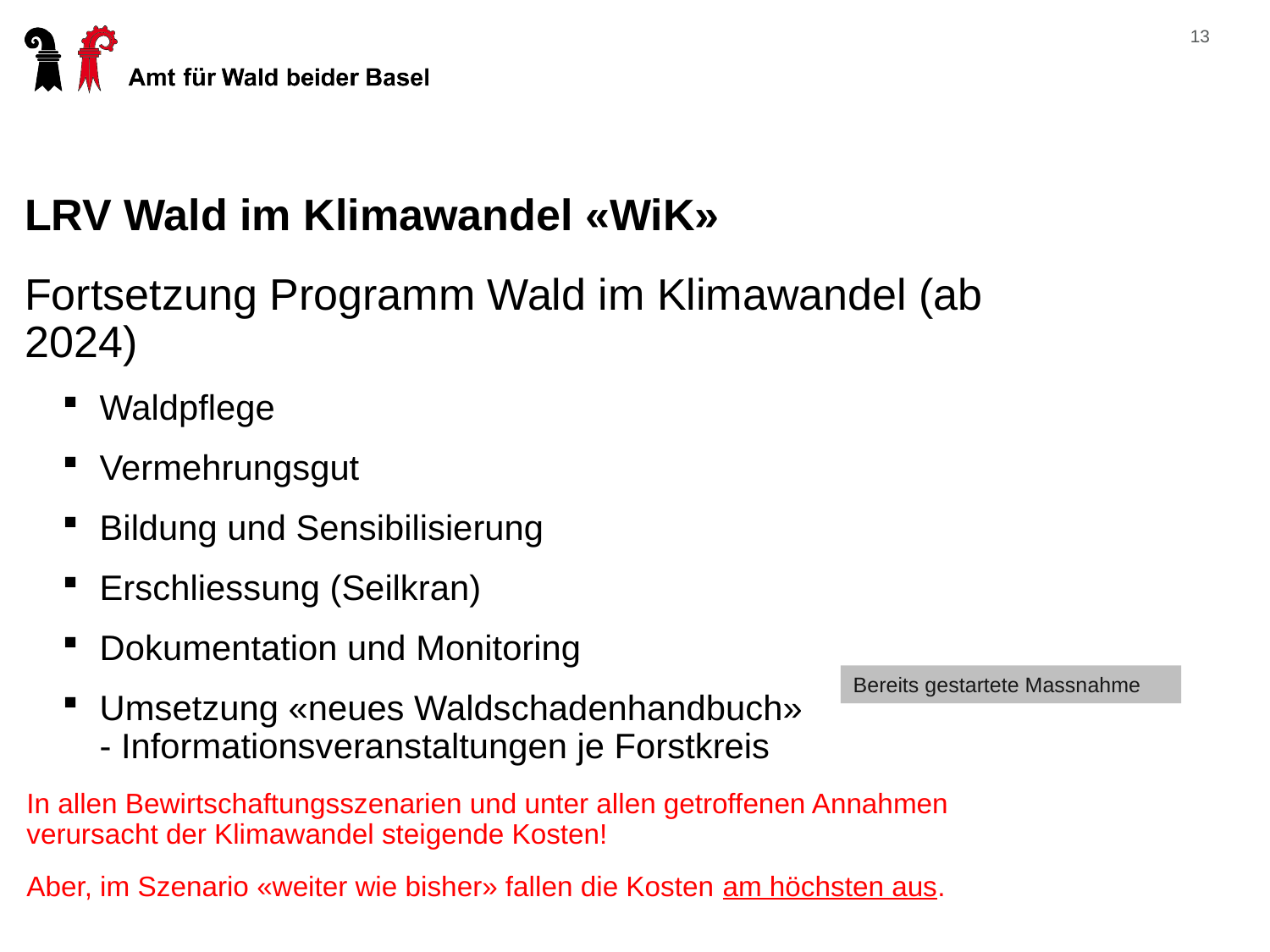

13
# LRV Wald im Klimawandel «WiK»
Fortsetzung Programm Wald im Klimawandel (ab 2024)
Waldpflege
Vermehrungsgut
Bildung und Sensibilisierung
Erschliessung (Seilkran)
Dokumentation und Monitoring
Umsetzung «neues Waldschadenhandbuch»
- Informationsveranstaltungen je Forstkreis

Bereits gestartete Massnahme
In allen Bewirtschaftungsszenarien und unter allen getroffenen Annahmen
verursacht der Klimawandel steigende Kosten!
Aber, im Szenario «weiter wie bisher» fallen die Kosten am höchsten aus.